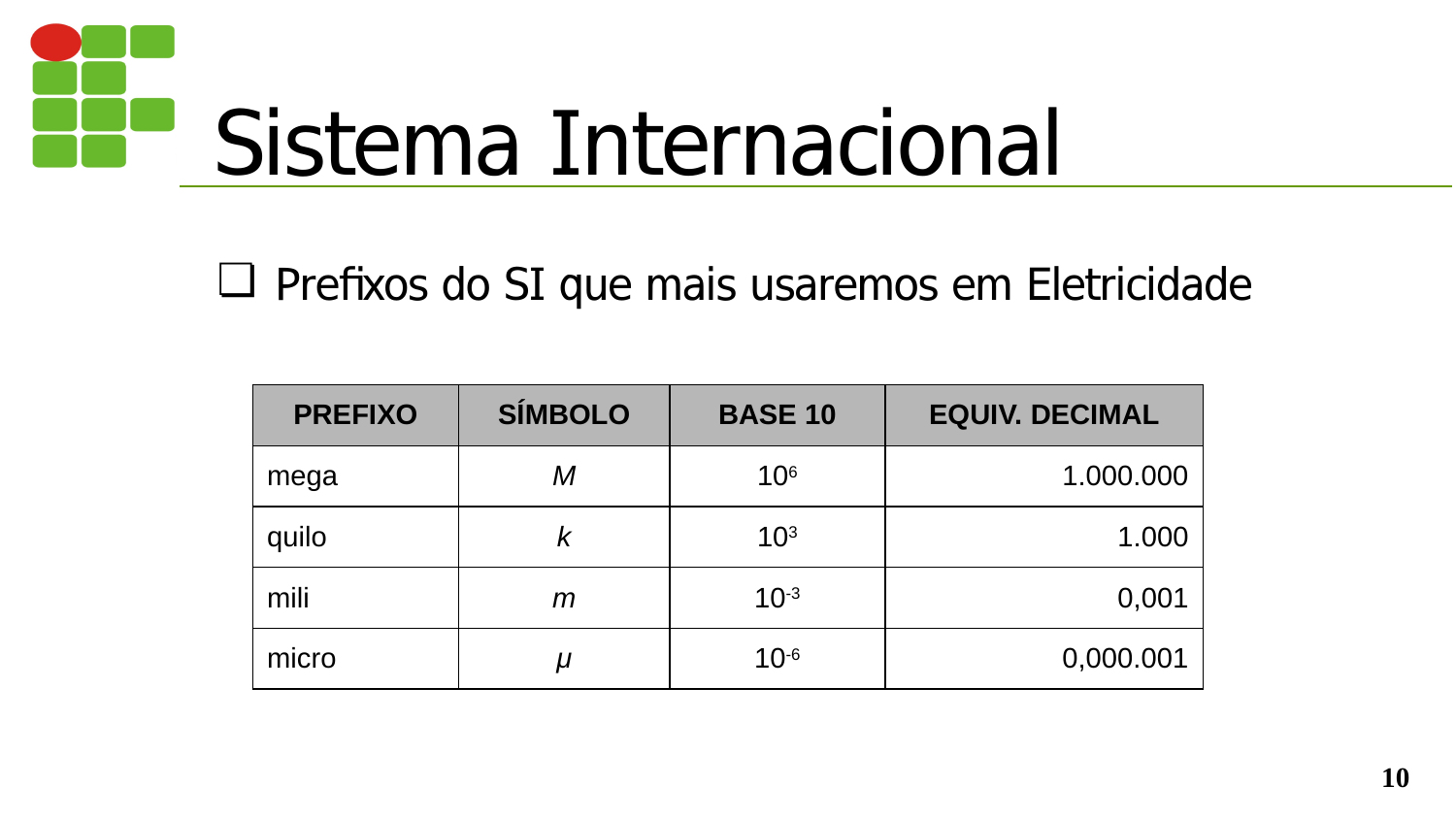

# Sistema Internacional
Prefixos do SI que mais usaremos em Eletricidade
| PREFIXO | SÍMBOLO | BASE 10 | EQUIV. DECIMAL |
| --- | --- | --- | --- |
| mega | M | 106 | 1.000.000 |
| quilo | k | 103 | 1.000 |
| mili | m | 10-3 | 0,001 |
| micro | μ | 10-6 | 0,000.001 |
10